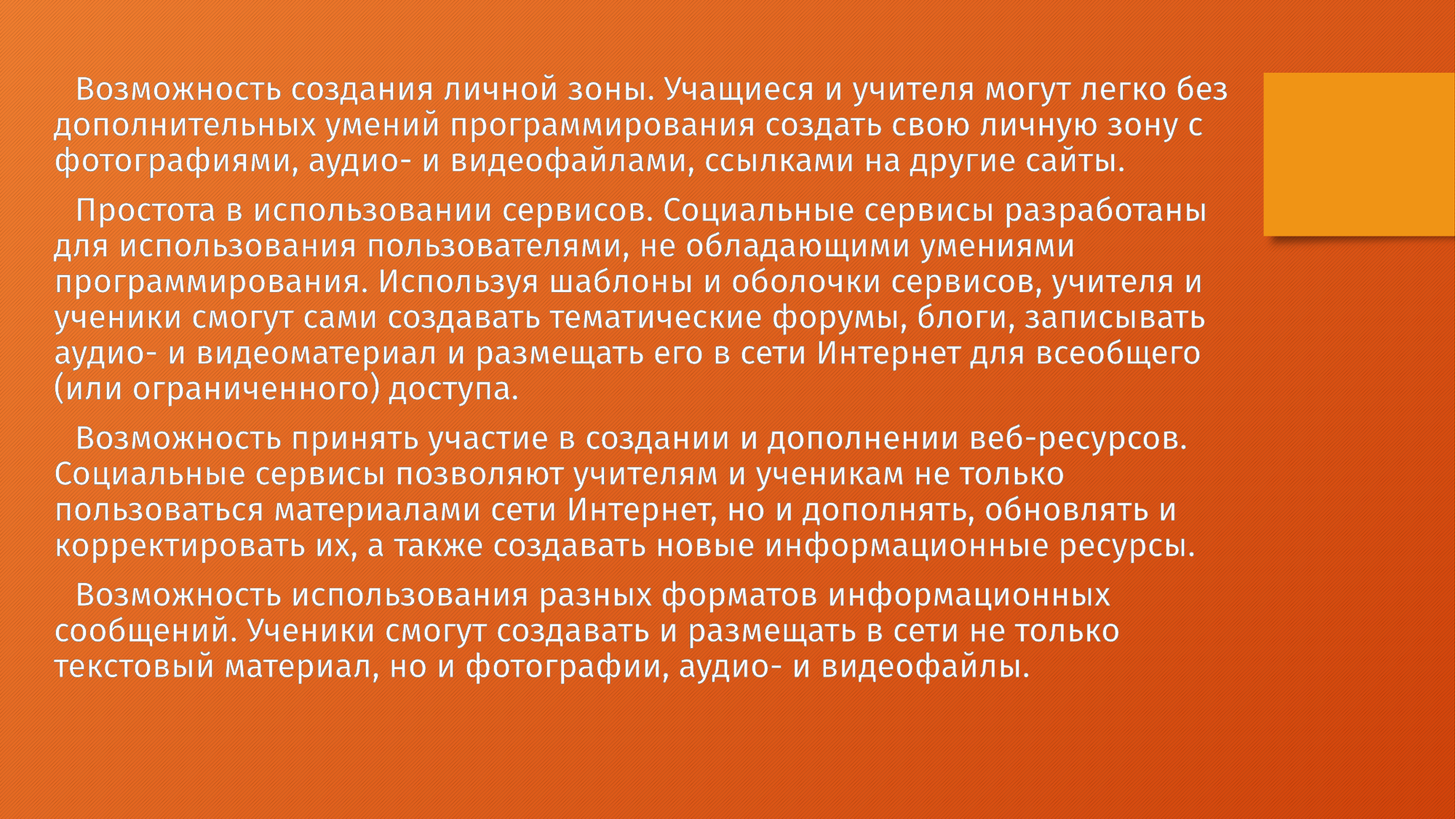

Возможность создания личной зоны. Учащиеся и учителя могут легко без дополнительных умений программирования создать свою личную зону с фотографиями, аудио- и видеофайлами, ссылками на другие сайты.
Простота в использовании сервисов. Социальные сервисы разработаны для использования пользователями, не обладающими умениями программирования. Используя шаблоны и оболочки сервисов, учителя и ученики смогут сами создавать тематические форумы, блоги, записывать аудио- и видеоматериал и размещать его в сети Интернет для всеобщего (или ограниченного) доступа.
Возможность принять участие в создании и дополнении веб-ресурсов. Социальные сервисы позволяют учителям и ученикам не только пользоваться материалами сети Интернет, но и дополнять, обновлять и корректировать их, а также создавать новые информационные ресурсы.
Возможность использования разных форматов информационных сообщений. Ученики смогут создавать и размещать в сети не только текстовый материал, но и фотографии, аудио- и видеофайлы.